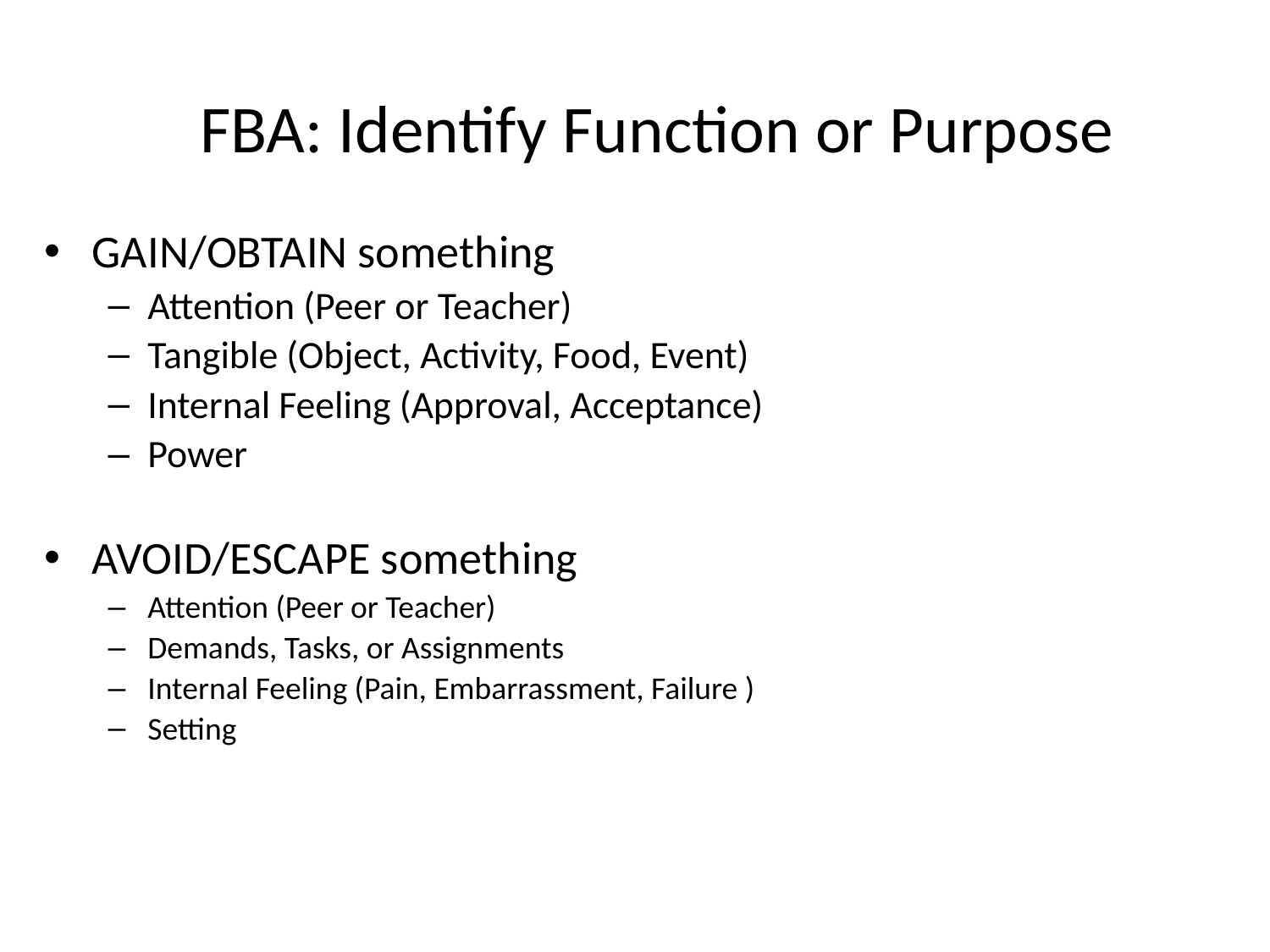

# FBA: Identify Function or Purpose
GAIN/OBTAIN something
Attention (Peer or Teacher)
Tangible (Object, Activity, Food, Event)
Internal Feeling (Approval, Acceptance)
Power

AVOID/ESCAPE something
Attention (Peer or Teacher)
Demands, Tasks, or Assignments
Internal Feeling (Pain, Embarrassment, Failure )
Setting